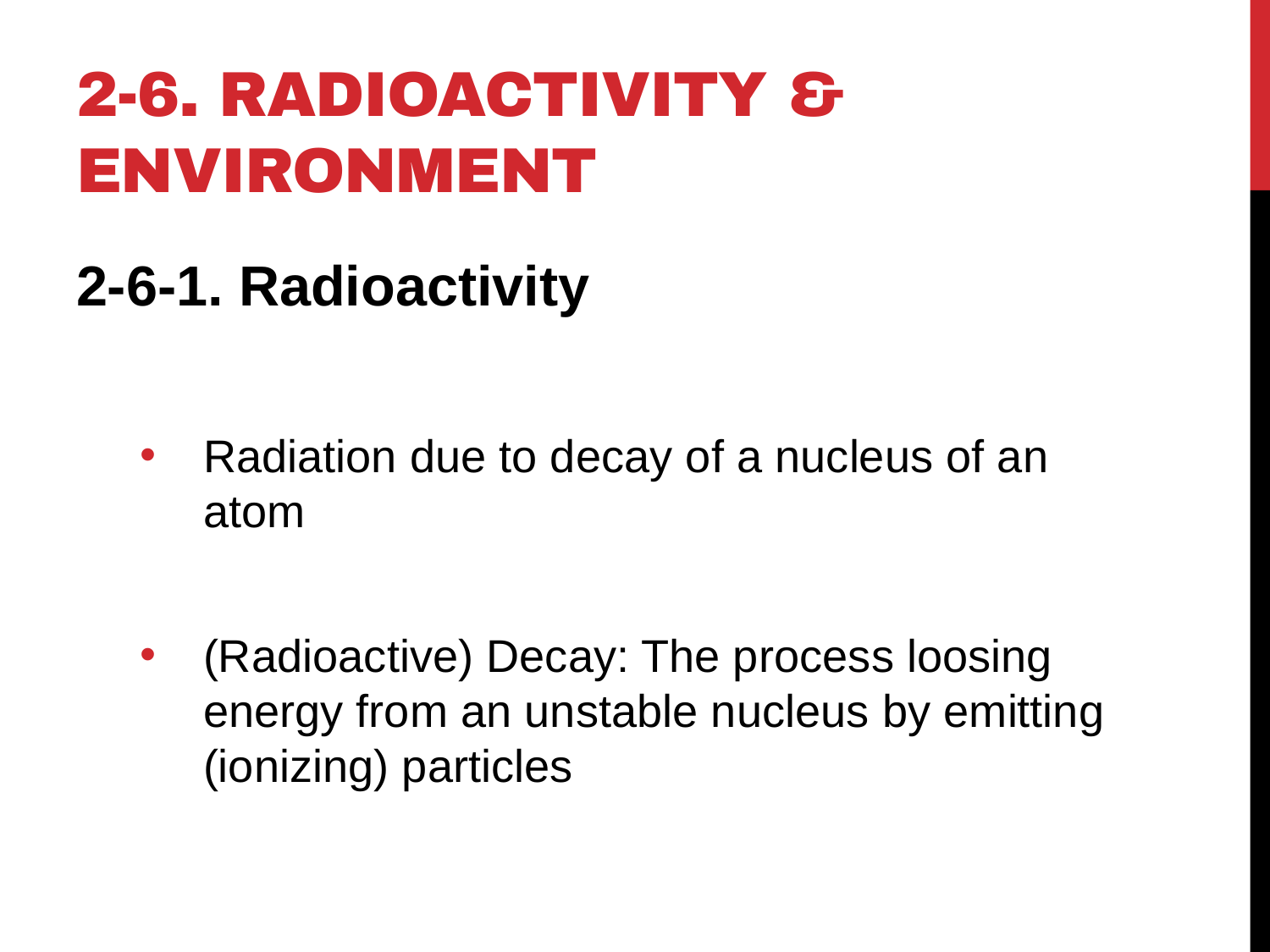

# 2-6. radioactivity & environment
2-6-1. Radioactivity

Radiation due to decay of a nucleus of an atom

(Radioactive) Decay: The process loosing energy from an unstable nucleus by emitting (ionizing) particles